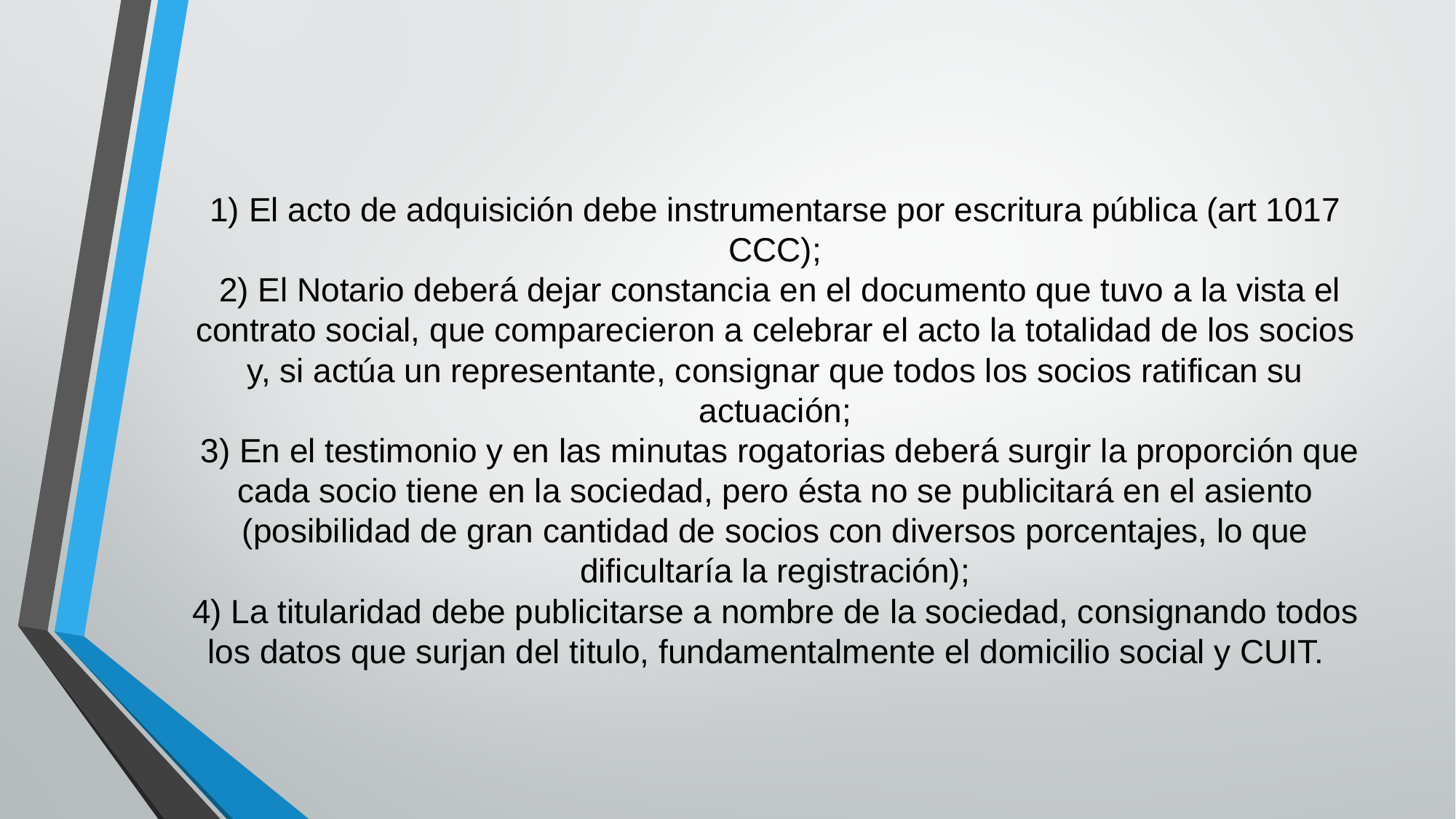

# 1) El acto de adquisición debe instrumentarse por escritura pública (art 1017 CCC); 2) El Notario deberá dejar constancia en el documento que tuvo a la vista el contrato social, que comparecieron a celebrar el acto la totalidad de los socios y, si actúa un representante, consignar que todos los socios ratifican su actuación; 3) En el testimonio y en las minutas rogatorias deberá surgir la proporción que cada socio tiene en la sociedad, pero ésta no se publicitará en el asiento (posibilidad de gran cantidad de socios con diversos porcentajes, lo que dificultaría la registración); 4) La titularidad debe publicitarse a nombre de la sociedad, consignando todos los datos que surjan del titulo, fundamentalmente el domicilio social y CUIT.